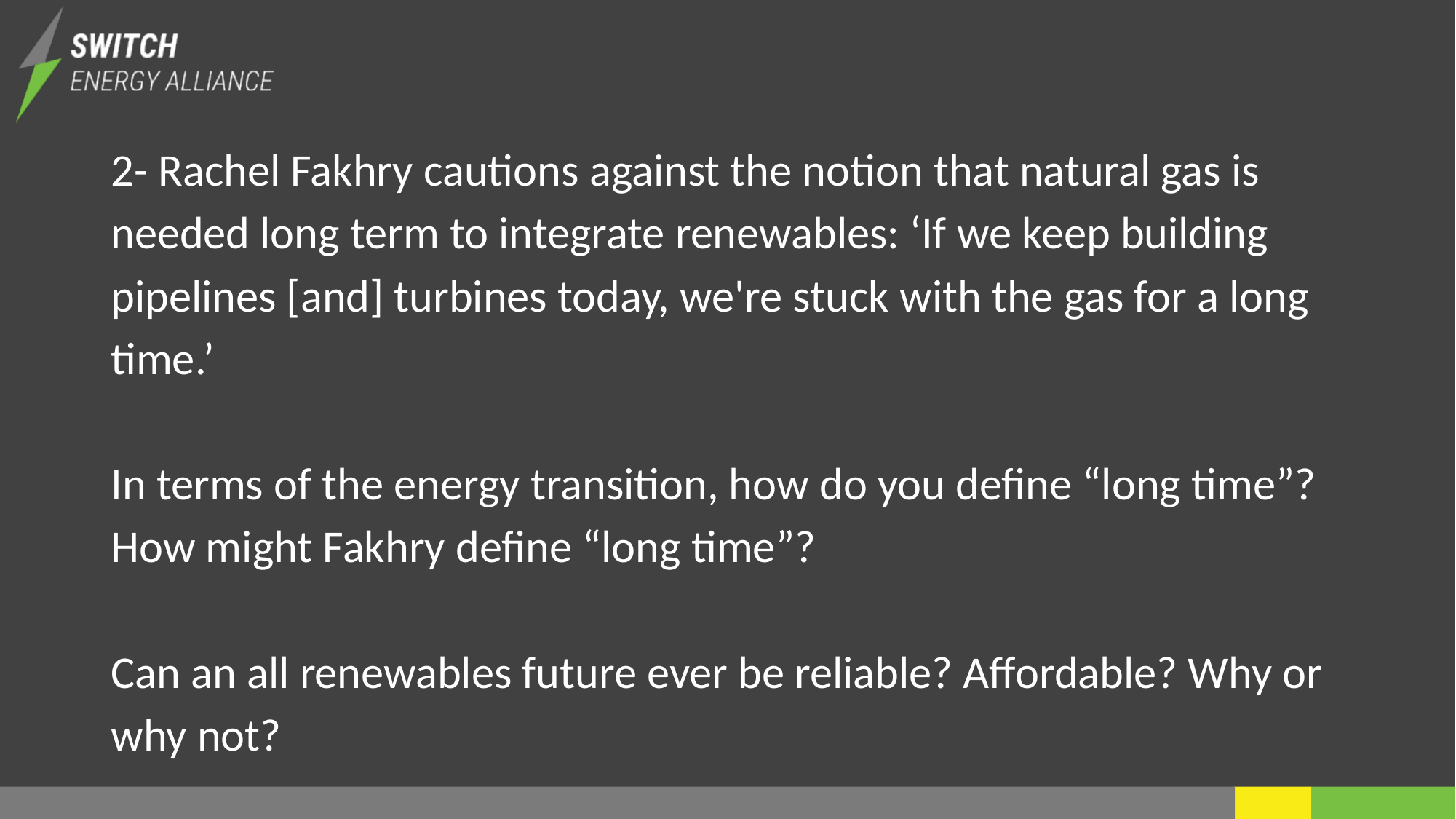

2- Rachel Fakhry cautions against the notion that natural gas is needed long term to integrate renewables: ‘If we keep building pipelines [and] turbines today, we're stuck with the gas for a long time.’

In terms of the energy transition, how do you define “long time”?
How might Fakhry define “long time”?
Can an all renewables future ever be reliable? Affordable? Why or why not?